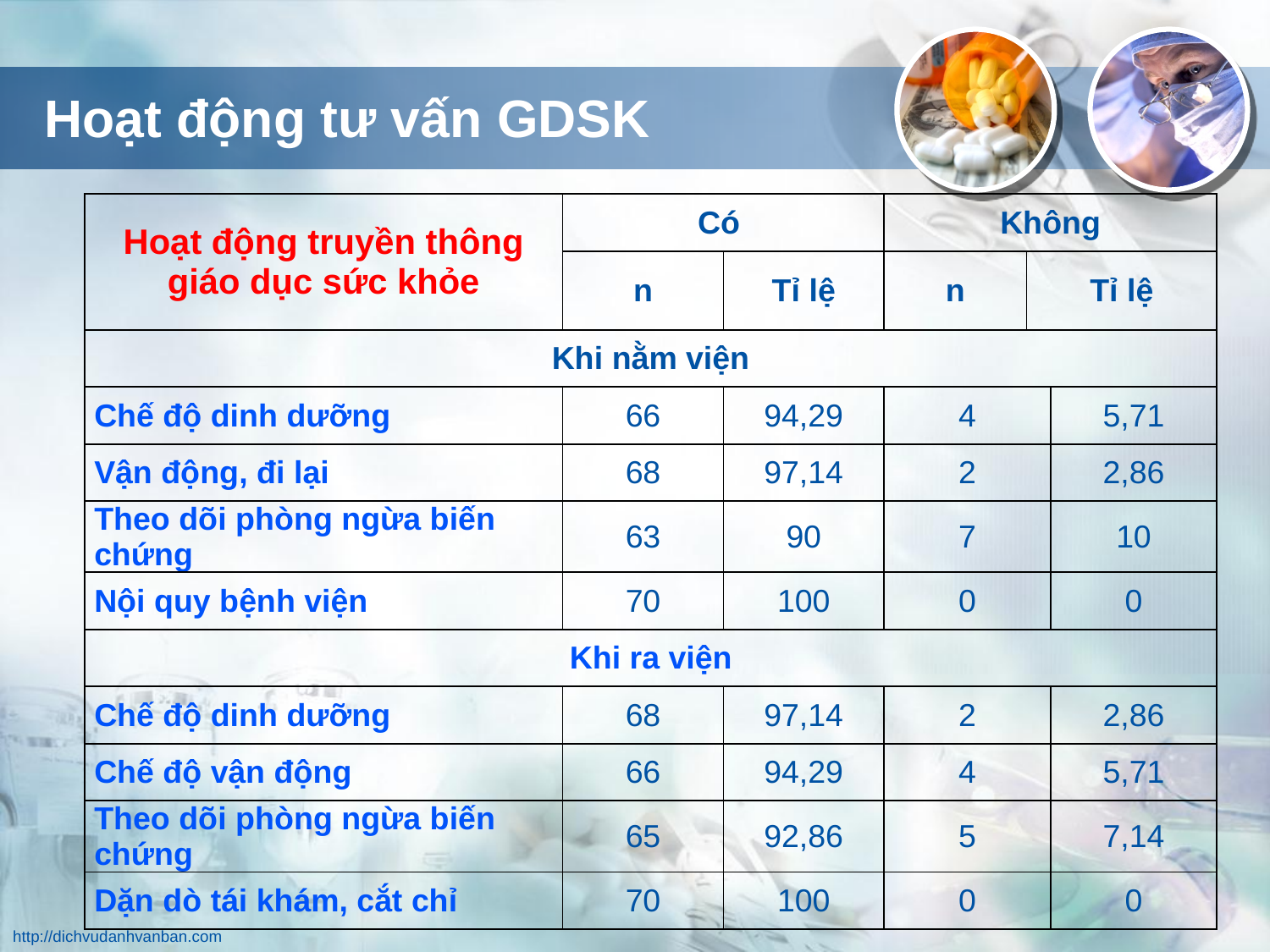

# Hoạt động tư vấn GDSK
| Hoạt động truyền thông giáo dục sức khỏe | Có |  | Không |  |  |
| --- | --- | --- | --- | --- | --- |
|  | n | Tỉ lệ | n | Tỉ lệ | Tỉ lệ |
| Khi nằm viện |  |  |  |  |  |
| Chế độ dinh dưỡng | 66 | 94,29 | 4 |  | 5,71 |
| Vận động, đi lại | 68 | 97,14 | 2 |  | 2,86 |
| Theo dõi phòng ngừa biến chứng | 63 | 90 | 7 |  | 10 |
| Nội quy bệnh viện | 70 | 100 | 0 |  | 0 |
| Khi ra viện |  |  |  |  |  |
| Chế độ dinh dưỡng | 68 | 97,14 | 2 |  | 2,86 |
| Chế độ vận động | 66 | 94,29 | 4 |  | 5,71 |
| Theo dõi phòng ngừa biến chứng | 65 | 92,86 | 5 |  | 7,14 |
| Dặn dò tái khám, cắt chỉ | 70 | 100 | 0 |  | 0 |